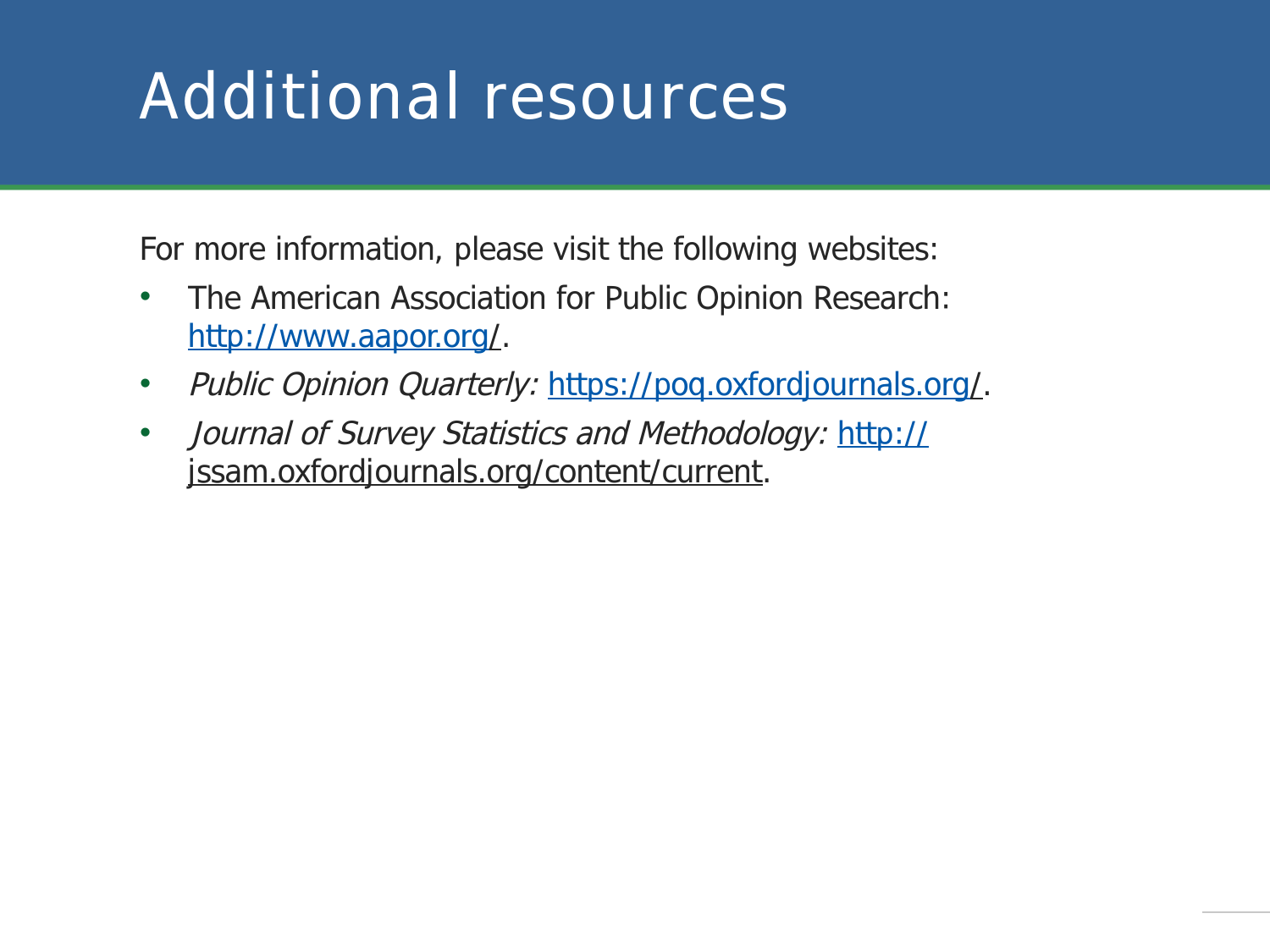

# Additional resources
For more information, please visit the following websites:
The American Association for Public Opinion Research: http://www.aapor.org/.
Public Opinion Quarterly: https://poq.oxfordjournals.org/.
Journal of Survey Statistics and Methodology: http://jssam.oxfordjournals.org/content/current.